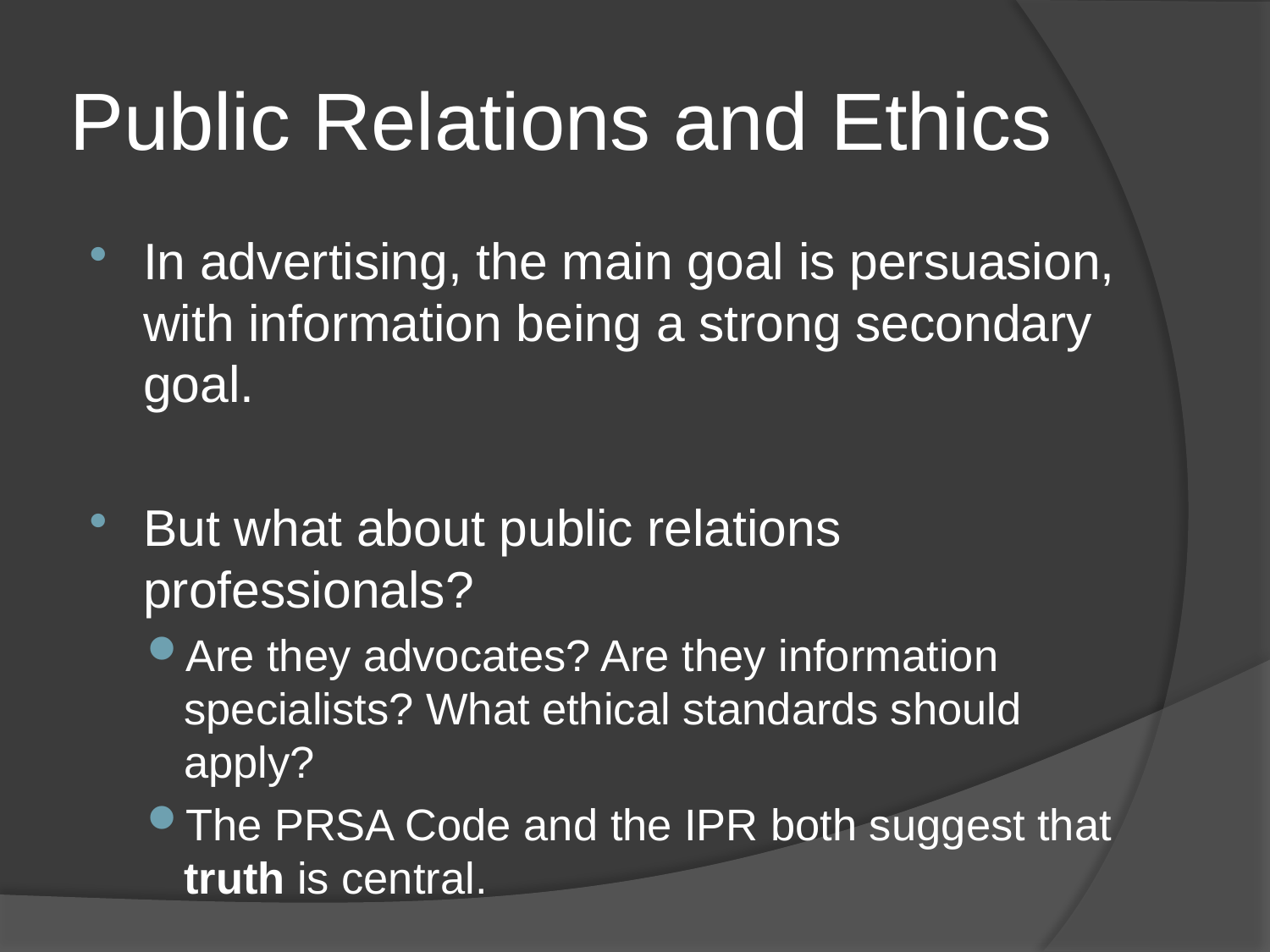

# Public Relations and Ethics
In advertising, the main goal is persuasion, with information being a strong secondary goal.

But what about public relations professionals?
Are they advocates? Are they information specialists? What ethical standards should apply?
The PRSA Code and the IPR both suggest that truth is central.